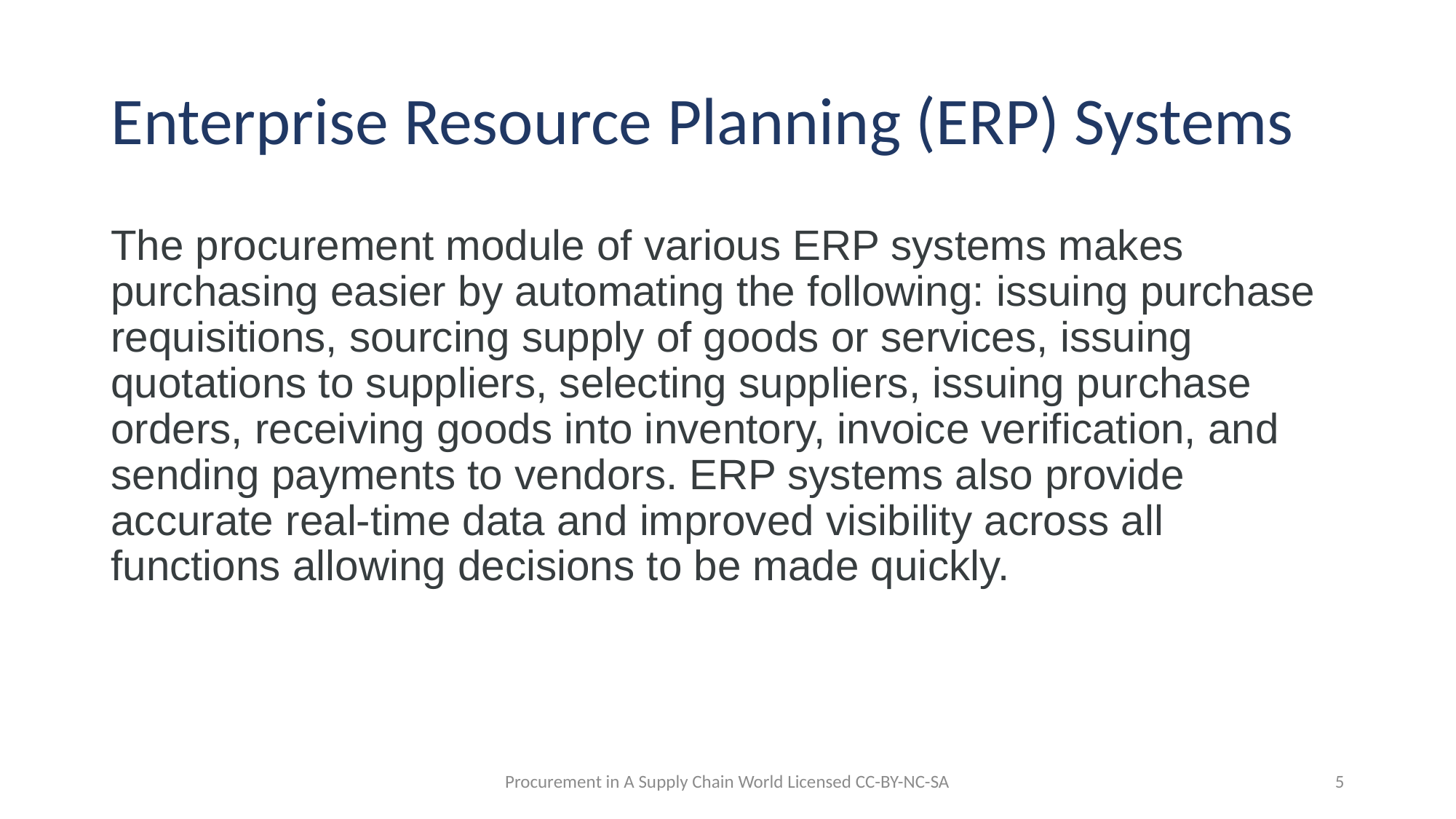

# Enterprise Resource Planning (ERP) Systems
The procurement module of various ERP systems makes purchasing easier by automating the following: issuing purchase requisitions, sourcing supply of goods or services, issuing quotations to suppliers, selecting suppliers, issuing purchase orders, receiving goods into inventory, invoice verification, and sending payments to vendors. ERP systems also provide accurate real-time data and improved visibility across all functions allowing decisions to be made quickly.
Procurement in A Supply Chain World Licensed CC-BY-NC-SA
5